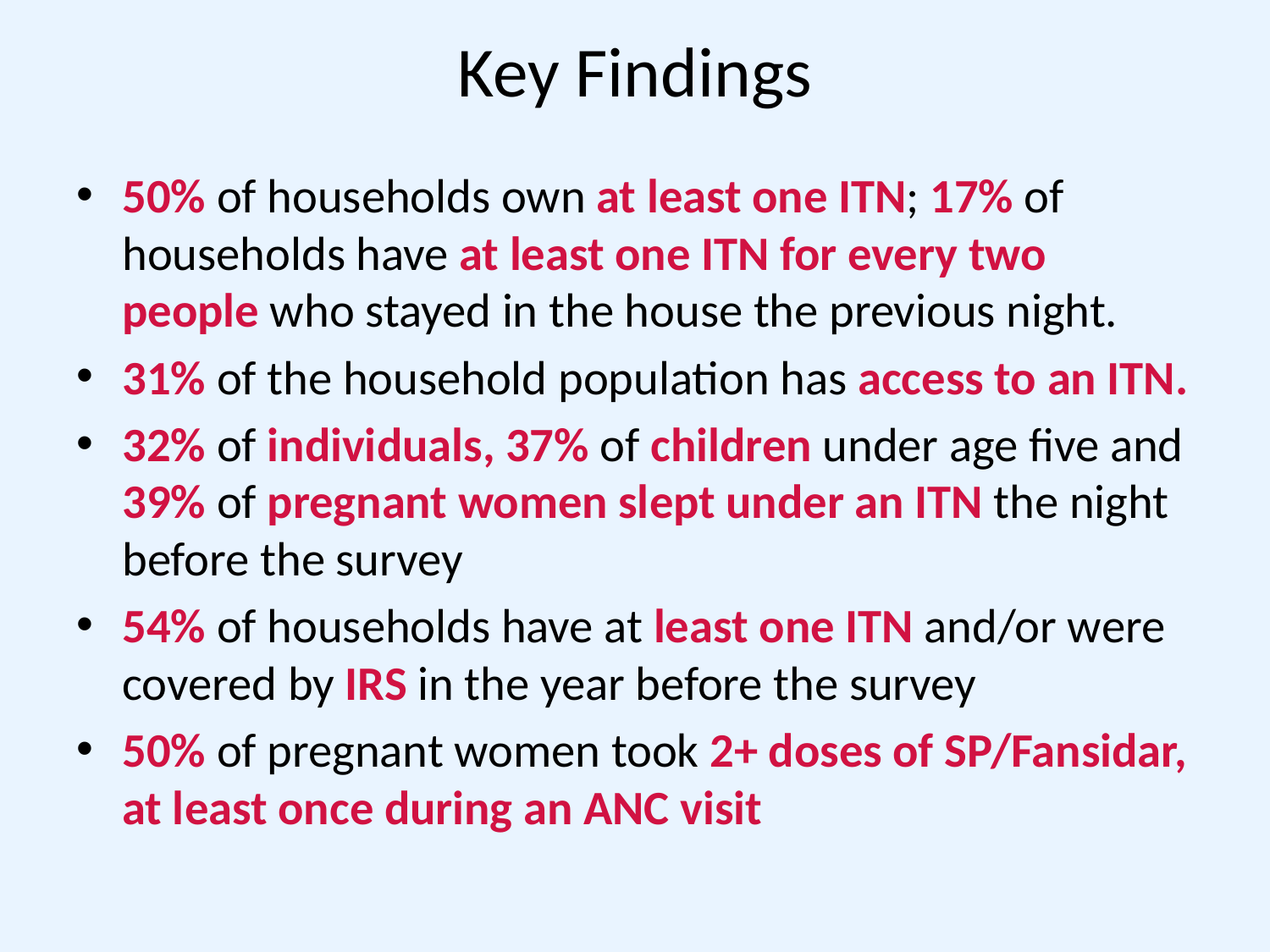

# Key Findings
50% of households own at least one ITN; 17% of households have at least one ITN for every two people who stayed in the house the previous night.
31% of the household population has access to an ITN.
32% of individuals, 37% of children under age five and 39% of pregnant women slept under an ITN the night before the survey
54% of households have at least one ITN and/or were covered by IRS in the year before the survey
50% of pregnant women took 2+ doses of SP/Fansidar, at least once during an ANC visit